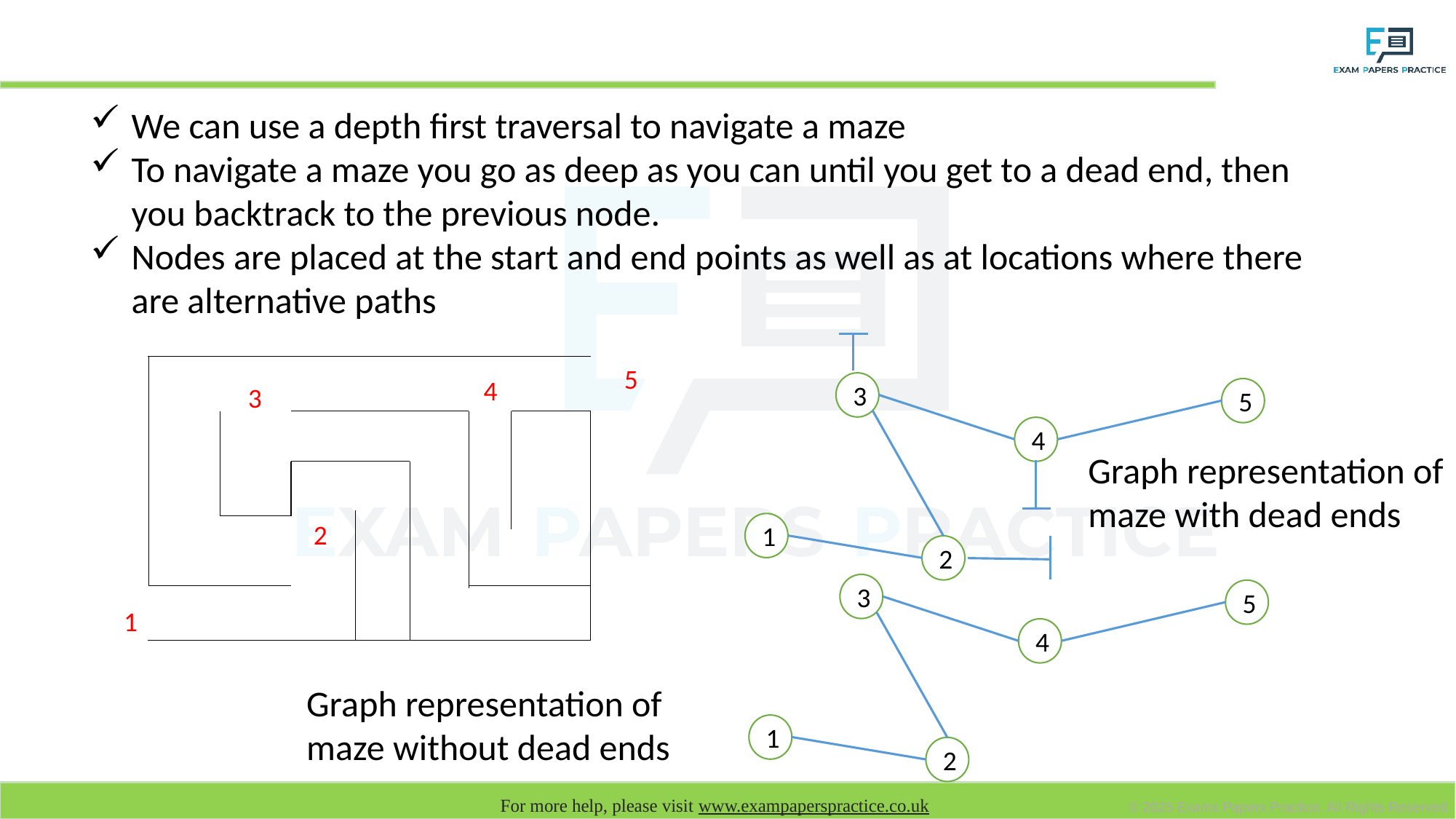

# Navigating a maze with depth first traversal
We can use a depth first traversal to navigate a maze
To navigate a maze you go as deep as you can until you get to a dead end, then you backtrack to the previous node.
Nodes are placed at the start and end points as well as at locations where there are alternative paths
5
4
3
3
5
4
Graph representation of maze with dead ends
2
1
2
3
5
1
4
Graph representation of maze without dead ends
1
2